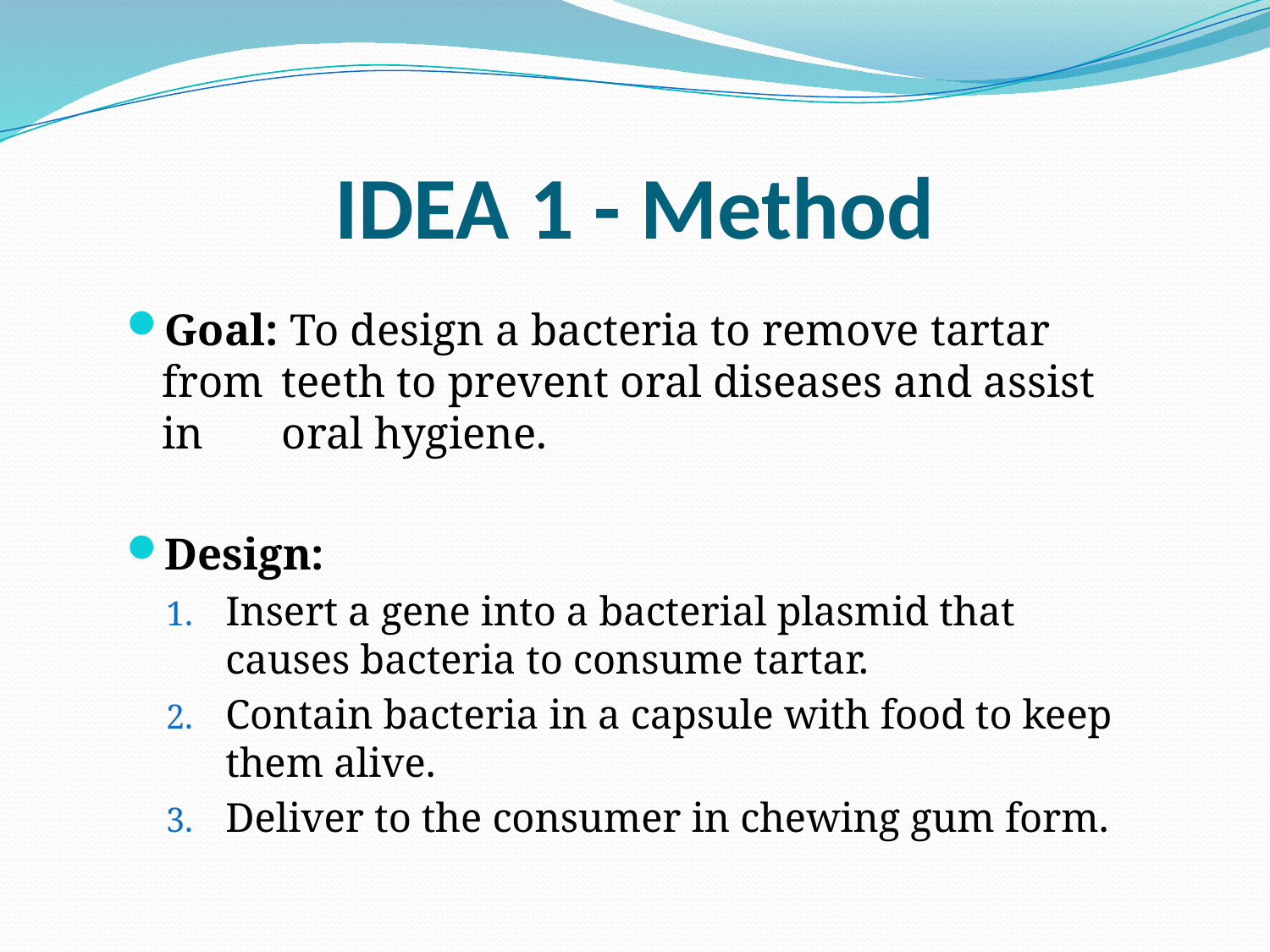

# IDEA 1 - Method
Goal: To design a bacteria to remove tartar from 	teeth to prevent oral diseases and assist in 	oral hygiene.

Design:
Insert a gene into a bacterial plasmid that causes bacteria to consume tartar.
Contain bacteria in a capsule with food to keep them alive.
Deliver to the consumer in chewing gum form.